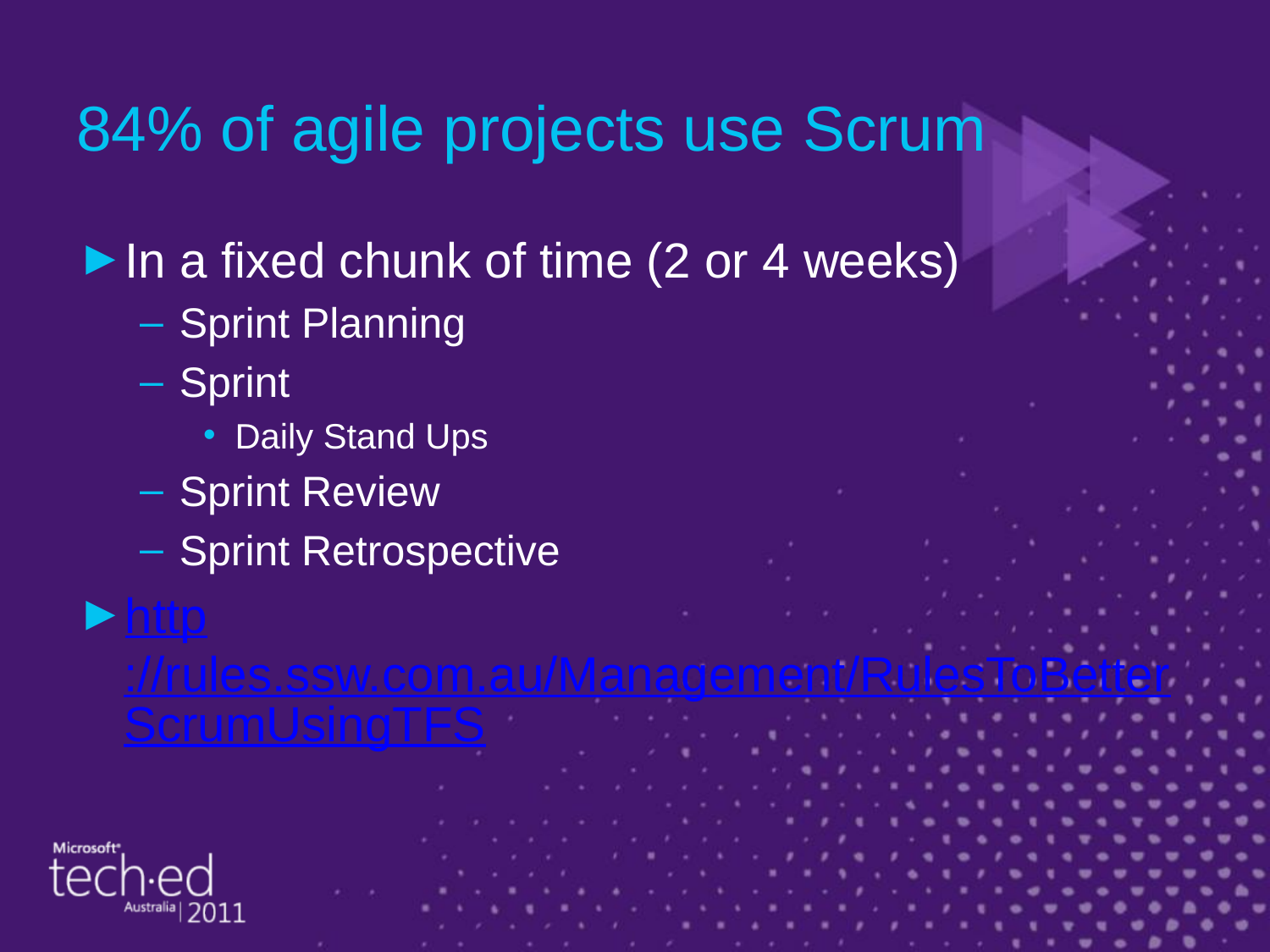

# 84% of agile projects use Scrum
In a fixed chunk of time (2 or 4 weeks)
Sprint Planning
Sprint
Daily Stand Ups
Sprint Review
Sprint Retrospective
http://rules.ssw.com.au/Management/RulesToBetterScrumUsingTFS